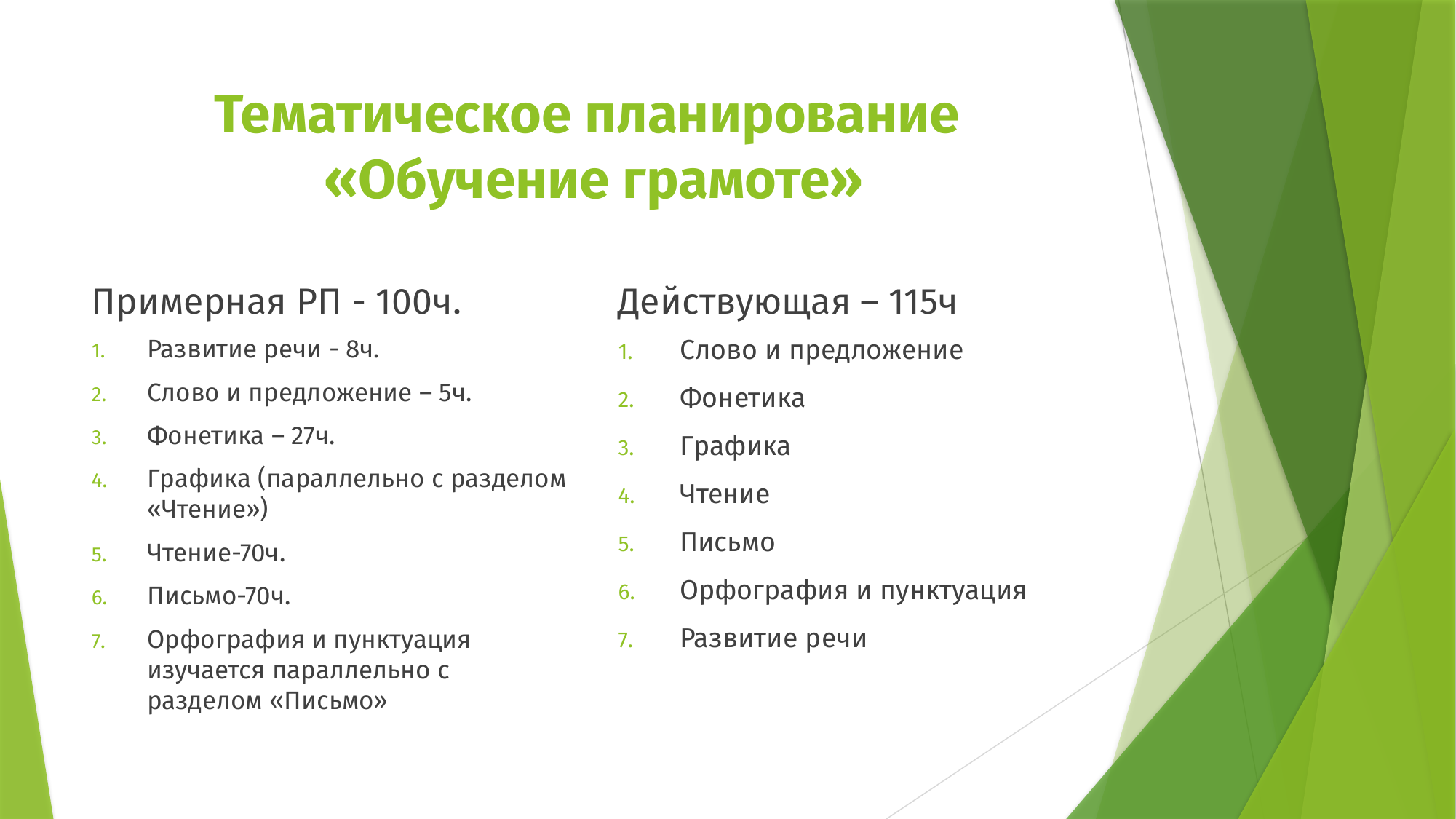

# Тематическое планирование «Обучение грамоте»
Примерная РП - 100ч.
Действующая – 115ч
Развитие речи - 8ч.
Слово и предложение – 5ч.
Фонетика – 27ч.
Графика (параллельно с разделом «Чтение»)
Чтение-70ч.
Письмо-70ч.
Орфография и пунктуация изучается параллельно с разделом «Письмо»

Слово и предложение
Фонетика
Графика
Чтение
Письмо
Орфография и пунктуация
Развитие речи